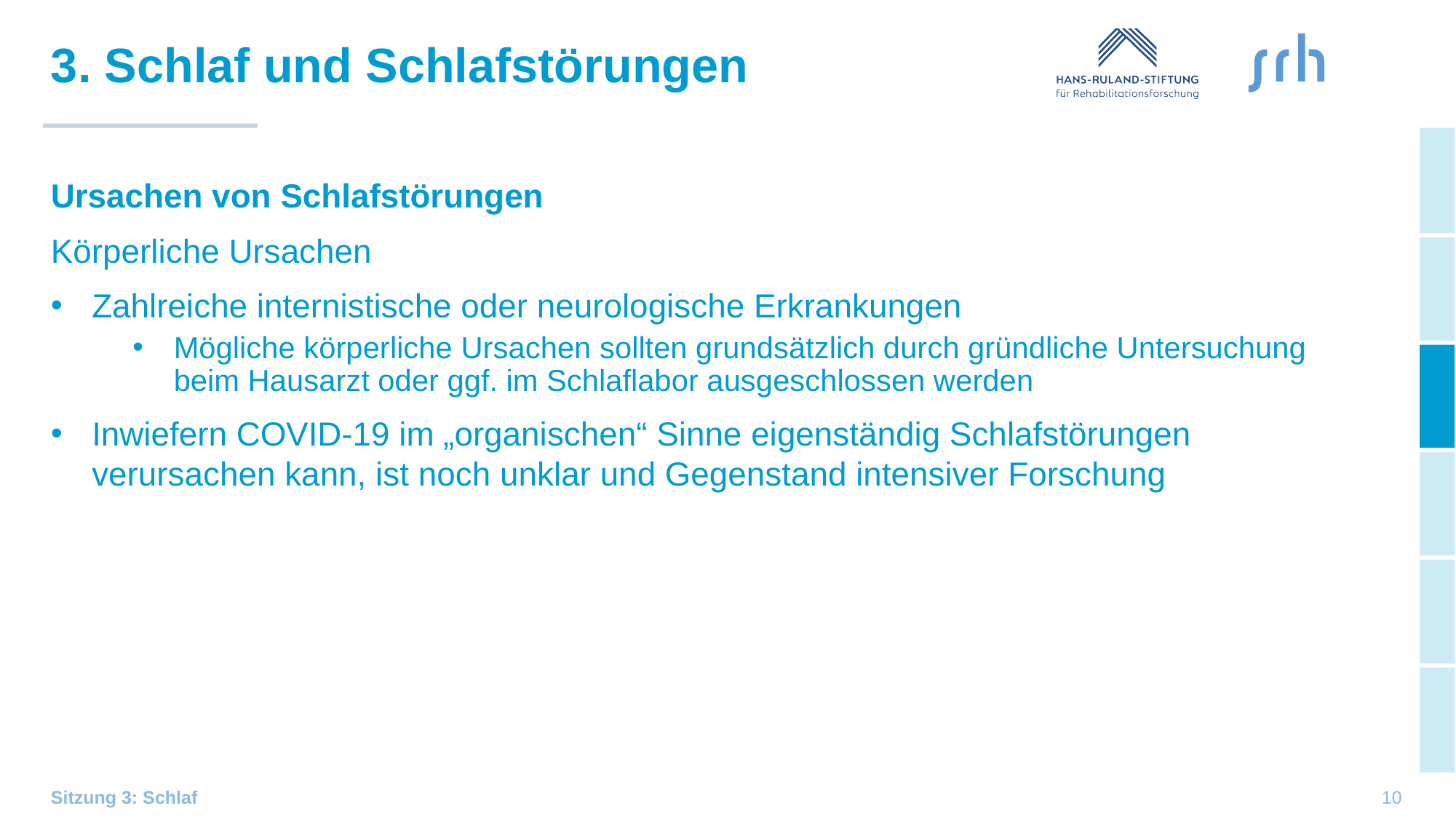

# 3. Schlaf und Schlafstörungen
Ursachen von Schlafstörungen
Körperliche Ursachen
Zahlreiche internistische oder neurologische Erkrankungen
Mögliche körperliche Ursachen sollten grundsätzlich durch gründliche Untersuchung beim Hausarzt oder ggf. im Schlaflabor ausgeschlossen werden
Inwiefern COVID-19 im „organischen“ Sinne eigenständig Schlafstörungen verursachen kann, ist noch unklar und Gegenstand intensiver Forschung

10
Sitzung 3: Schlaf